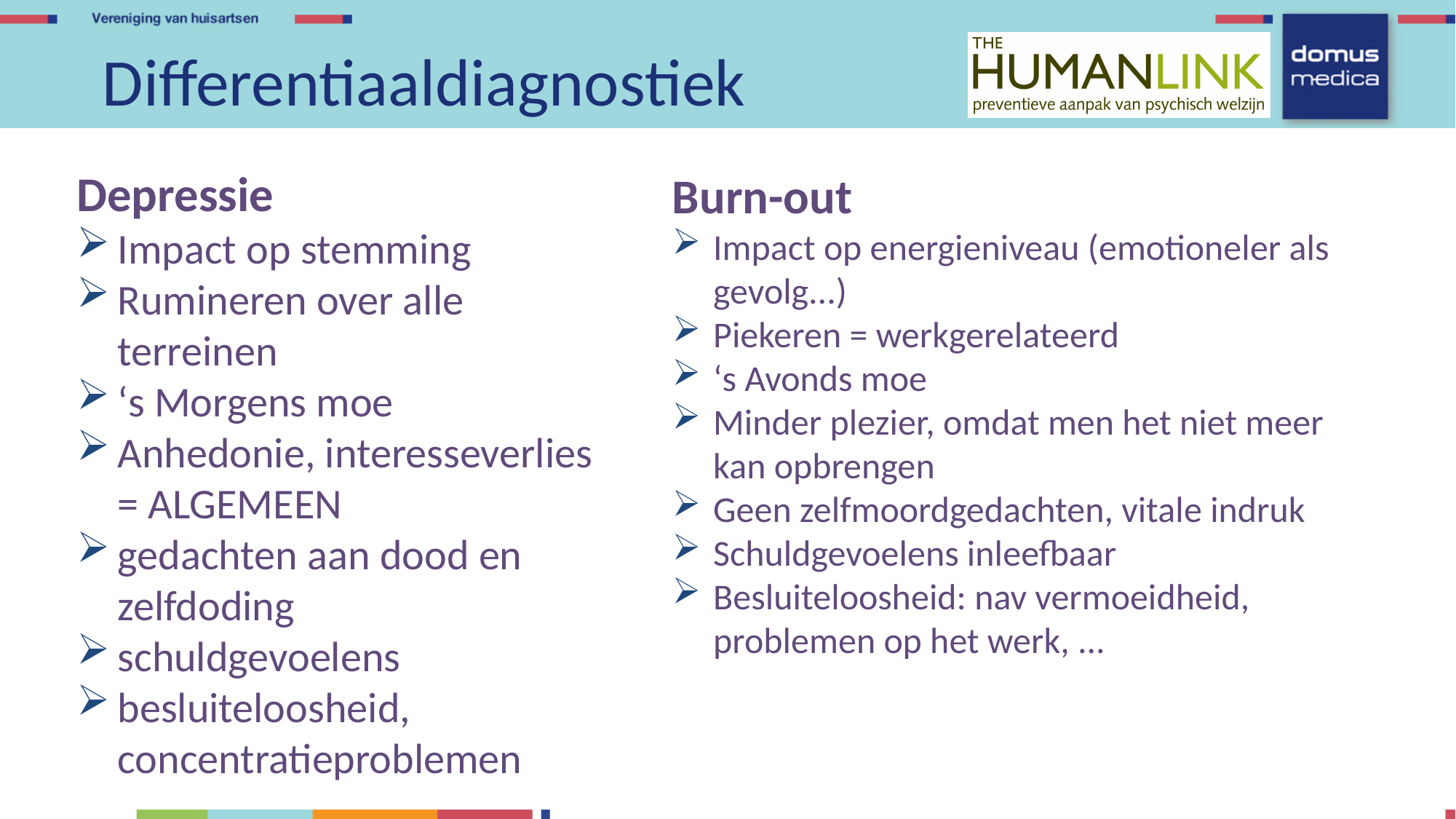

# Differentiaaldiagnostiek
Depressie
Impact op stemming
Rumineren over alle terreinen
‘s Morgens moe
Anhedonie, interesseverlies = ALGEMEEN
gedachten aan dood en zelfdoding
schuldgevoelens
besluiteloosheid, concentratieproblemen

Burn-out
Impact op energieniveau (emotioneler als gevolg...)
Piekeren = werkgerelateerd
‘s Avonds moe
Minder plezier, omdat men het niet meer kan opbrengen
Geen zelfmoordgedachten, vitale indruk
Schuldgevoelens inleefbaar
Besluiteloosheid: nav vermoeidheid, problemen op het werk, ...